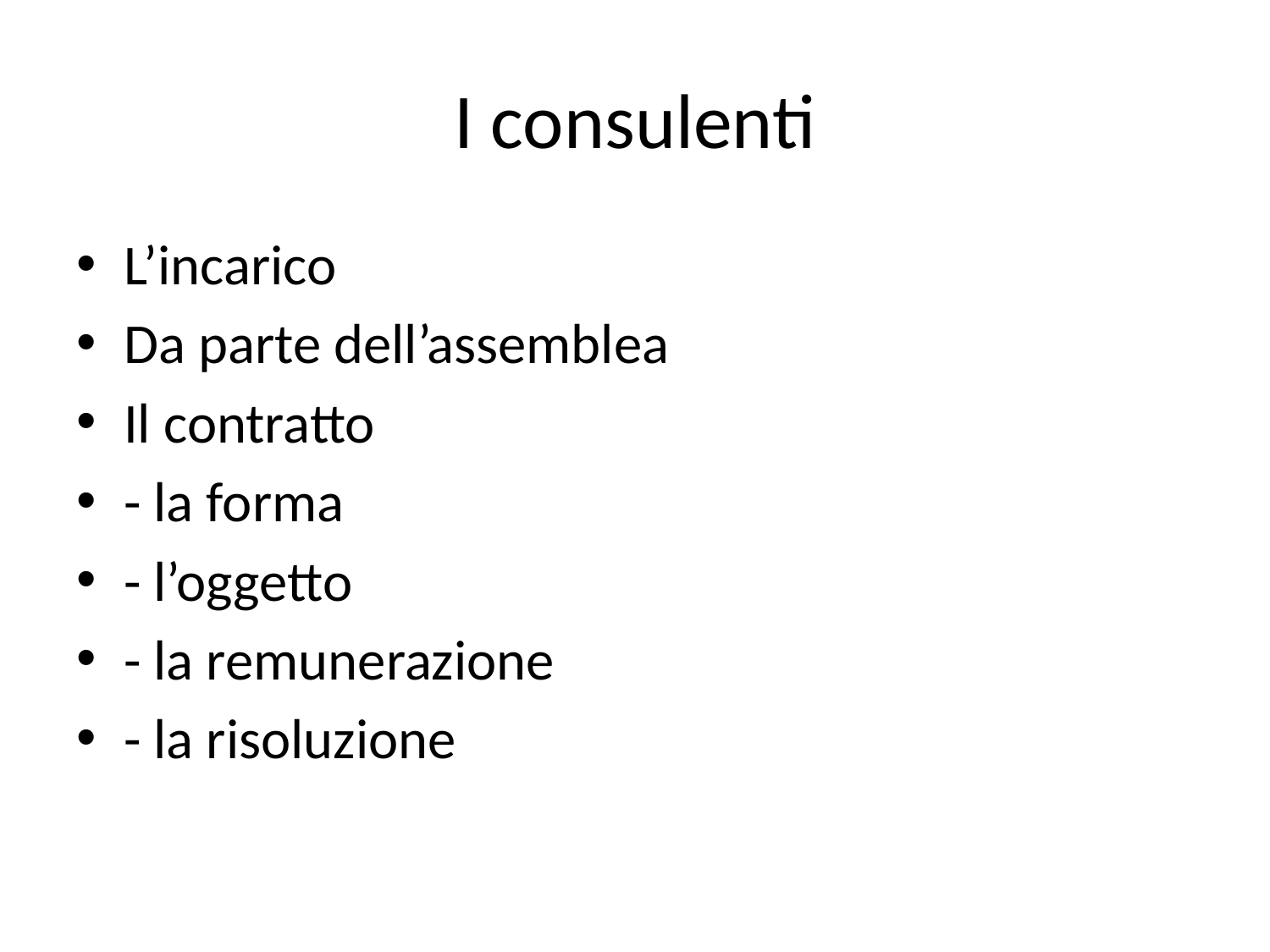

# I consulenti
L’incarico
Da parte dell’assemblea
Il contratto
- la forma
- l’oggetto
- la remunerazione
- la risoluzione